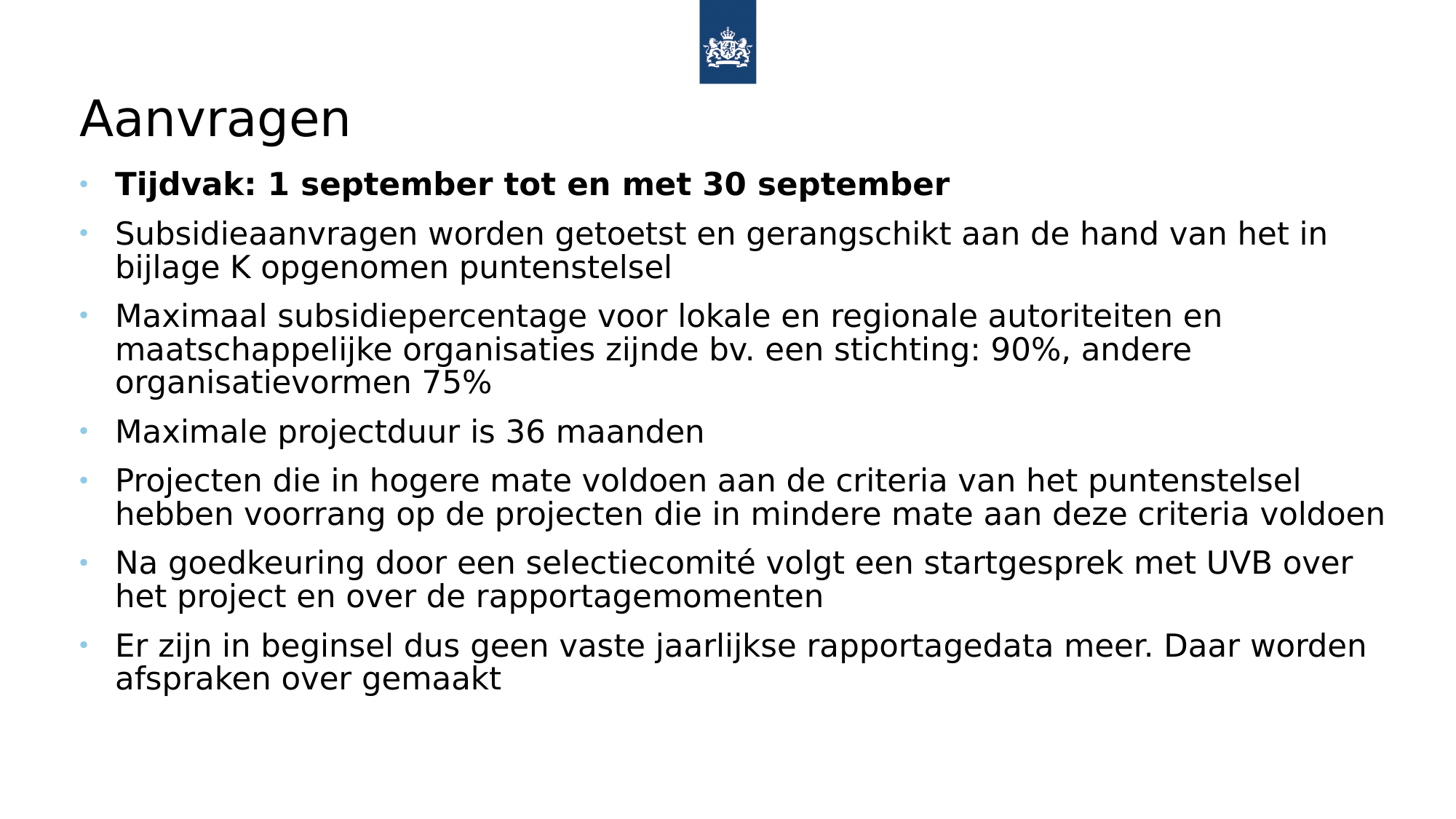

Aanvragen
Tijdvak: 1 september tot en met 30 september
Subsidieaanvragen worden getoetst en gerangschikt aan de hand van het in bijlage K opgenomen puntenstelsel
Maximaal subsidiepercentage voor lokale en regionale autoriteiten en maatschappelijke organisaties zijnde bv. een stichting: 90%, andere organisatievormen 75%
Maximale projectduur is 36 maanden
Projecten die in hogere mate voldoen aan de criteria van het puntenstelsel hebben voorrang op de projecten die in mindere mate aan deze criteria voldoen
Na goedkeuring door een selectiecomité volgt een startgesprek met UVB over het project en over de rapportagemomenten
Er zijn in beginsel dus geen vaste jaarlijkse rapportagedata meer. Daar worden afspraken over gemaakt